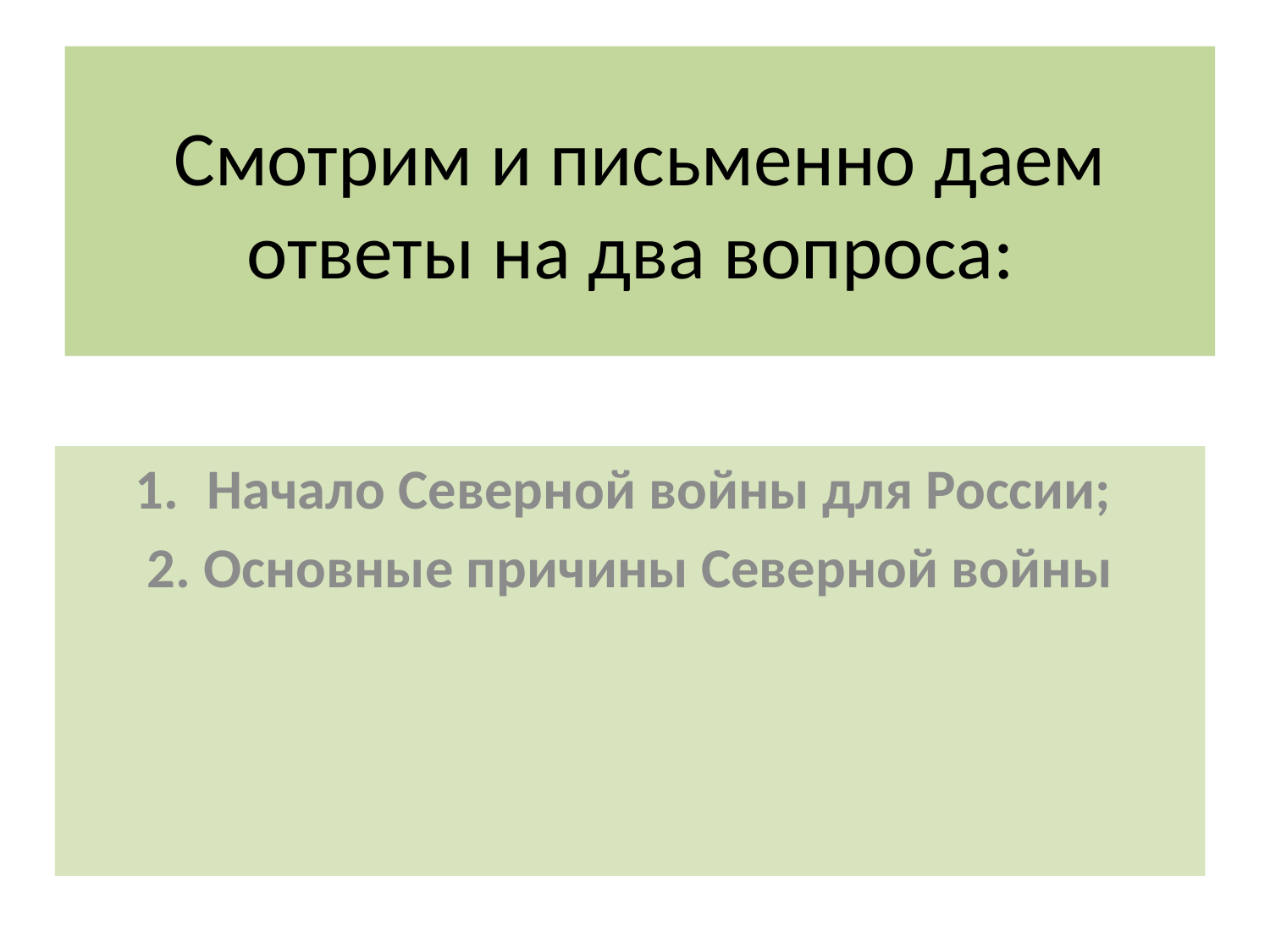

# Смотрим и письменно даем ответы на два вопроса:
Начало Северной войны для России;
2. Основные причины Северной войны